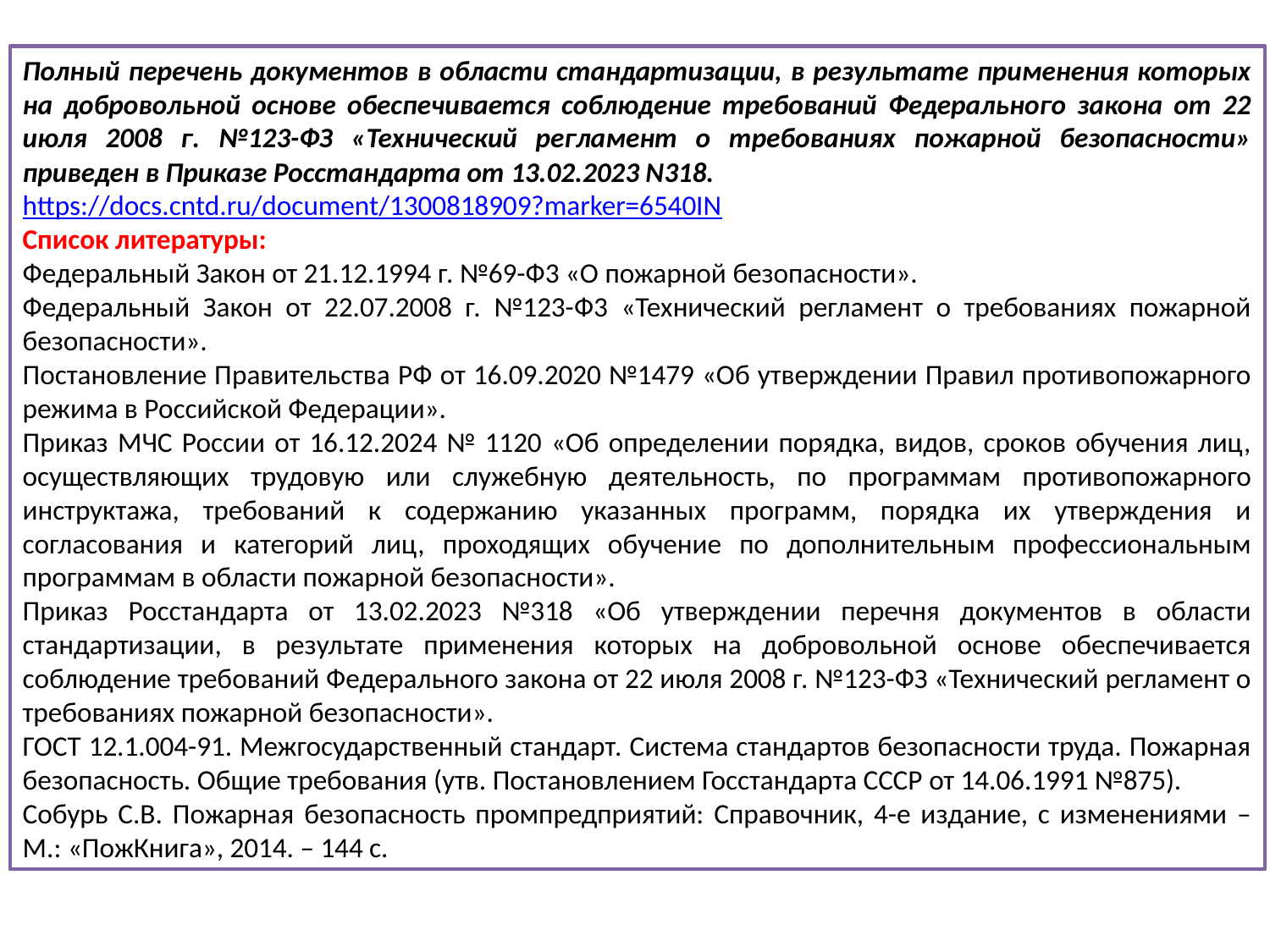

Полный перечень документов в области стандартизации, в результате применения которых на добровольной основе обеспечивается соблюдение требований Федерального закона от 22 июля 2008 г. №123-ФЗ «Технический регламент о требованиях пожарной безопасности» приведен в Приказе Росстандарта от 13.02.2023 N318.
https://docs.cntd.ru/document/1300818909?marker=6540IN
Список литературы:
Федеральный Закон от 21.12.1994 г. №69-Ф3 «О пожарной безопасности».
Федеральный Закон от 22.07.2008 г. №123-Ф3 «Технический регламент о требованиях пожарной безопасности».
Постановление Правительства РФ от 16.09.2020 №1479 «Об утверждении Правил противопожарного режима в Российской Федерации».
Приказ МЧС России от 16.12.2024 № 1120 «Об определении порядка, видов, сроков обучения лиц, осуществляющих трудовую или служебную деятельность, по программам противопожарного инструктажа, требований к содержанию указанных программ, порядка их утверждения и согласования и категорий лиц, проходящих обучение по дополнительным профессиональным программам в области пожарной безопасности».
Приказ Росстандарта от 13.02.2023 №318 «Об утверждении перечня документов в области стандартизации, в результате применения которых на добровольной основе обеспечивается соблюдение требований Федерального закона от 22 июля 2008 г. №123-ФЗ «Технический регламент о требованиях пожарной безопасности».
ГОСТ 12.1.004-91. Межгосударственный стандарт. Система стандартов безопасности труда. Пожарная безопасность. Общие требования (утв. Постановлением Госстандарта СССР от 14.06.1991 №875).
Собурь С.В. Пожарная безопасность промпредприятий: Справочник, 4-е издание, с изменениями – М.: «ПожКнига», 2014. – 144 с.